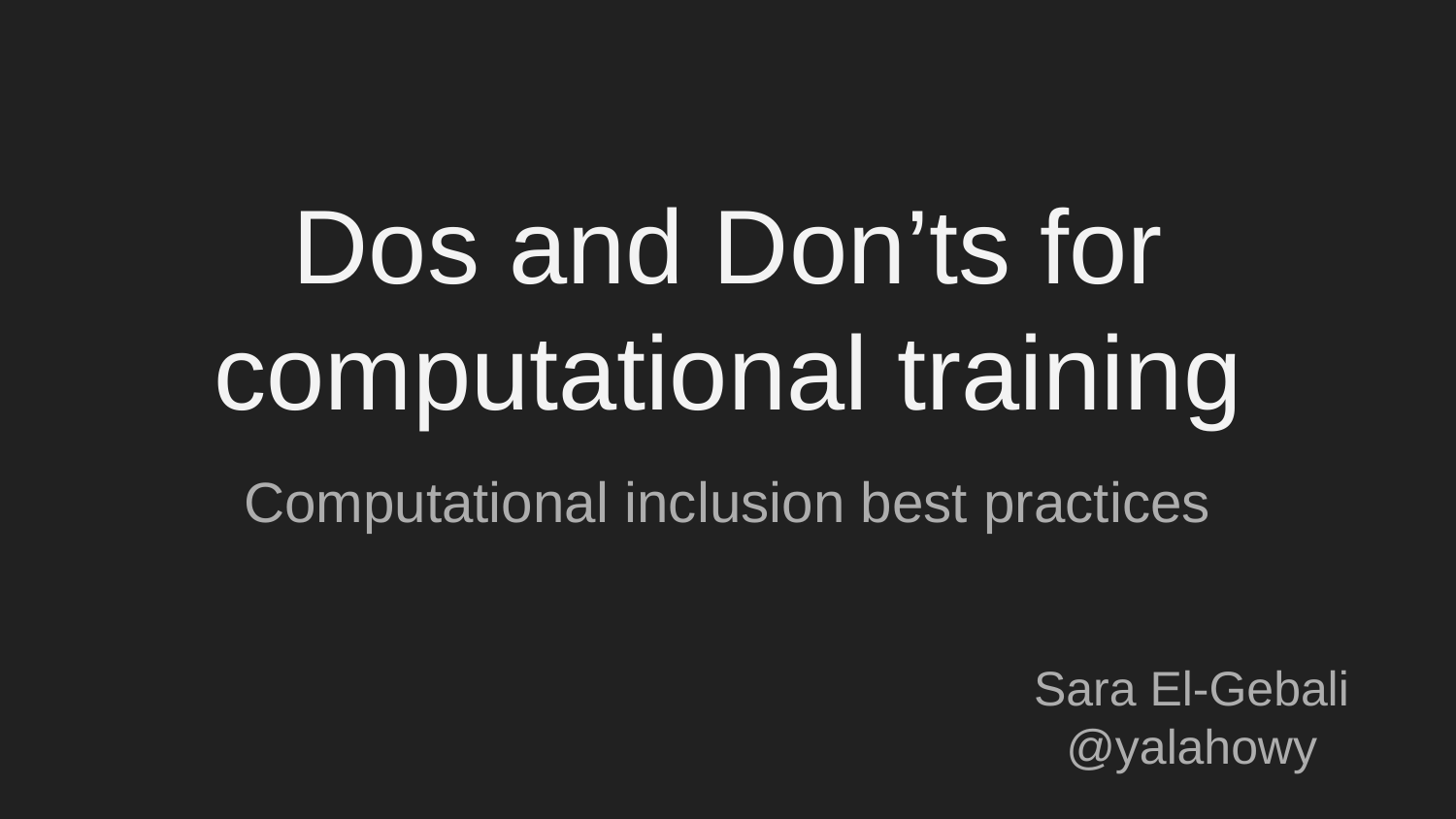

# Dos and Don’ts for computational training
Computational inclusion best practices
Sara El-Gebali
@yalahowy